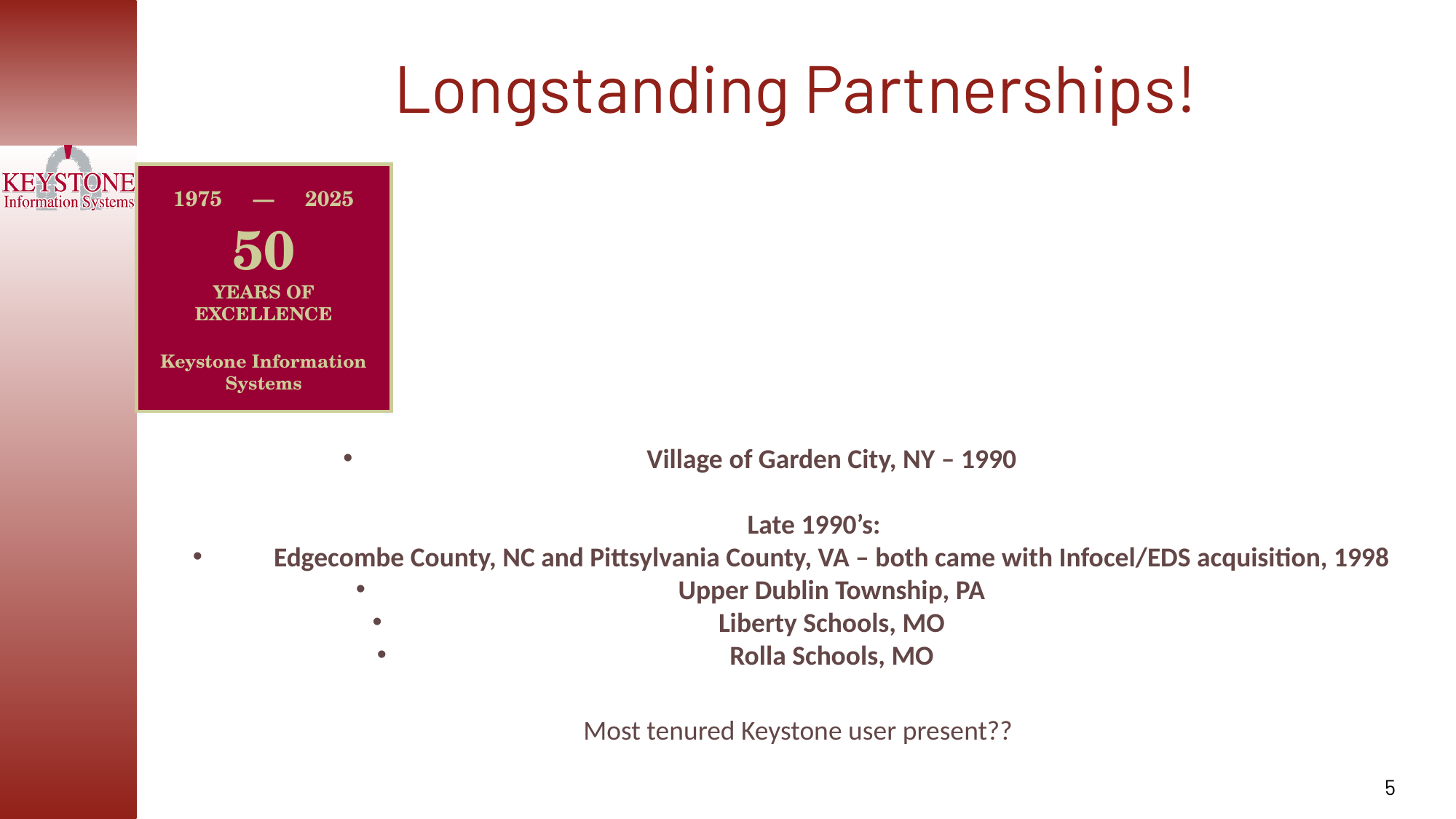

Longstanding Partnerships!

Village of Garden City, NY – 1990

Late 1990’s:
Edgecombe County, NC and Pittsylvania County, VA – both came with Infocel/EDS acquisition, 1998
Upper Dublin Township, PA
Liberty Schools, MO
Rolla Schools, MO

Most tenured Keystone user present??

1975     —     2025
50
YEARS OF
EXCELLENCE

Keystone Information
Systems
5